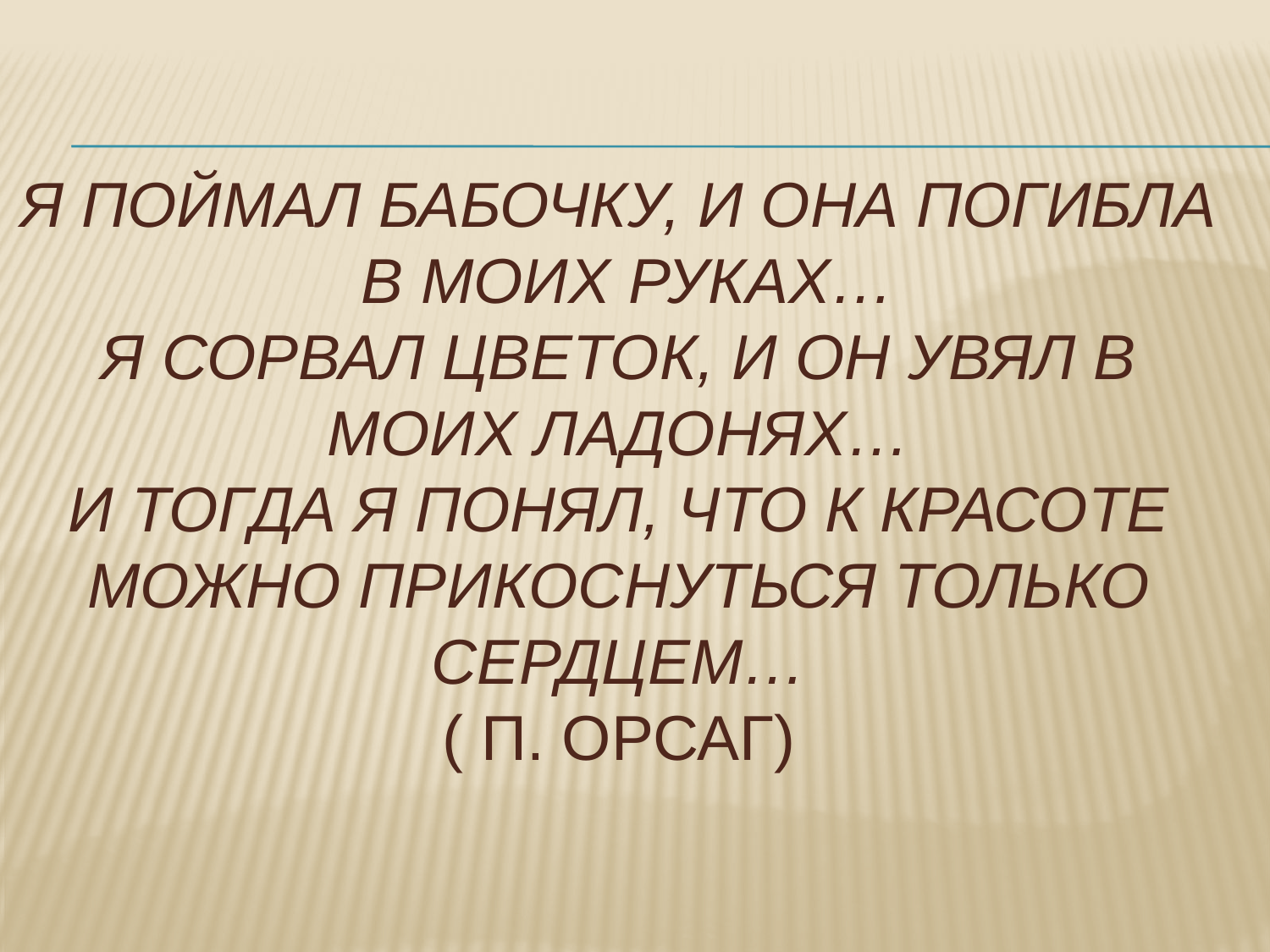

# Я поймал бабочку, и она погибла  в моих руках… Я сорвал цветок, и он увял в моих ладонях… И тогда я понял, что к красоте можно прикоснуться только сердцем… ( П. Орсаг)